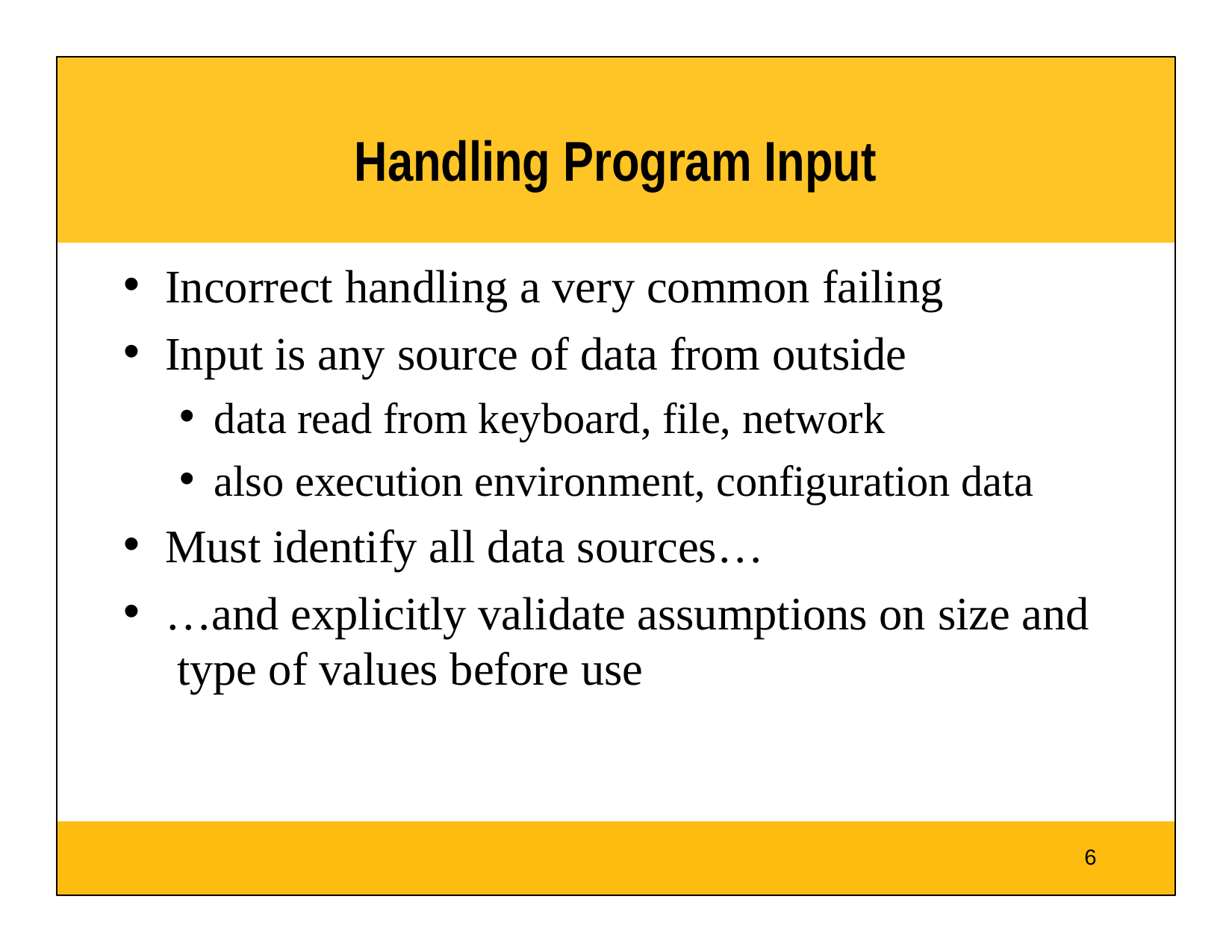

# Handling Program Input
Incorrect handling a very common failing
Input is any source of data from outside
data read from keyboard, file, network
also execution environment, configuration data
Must identify all data sources…
…and explicitly validate assumptions on size and  type of values before use
6